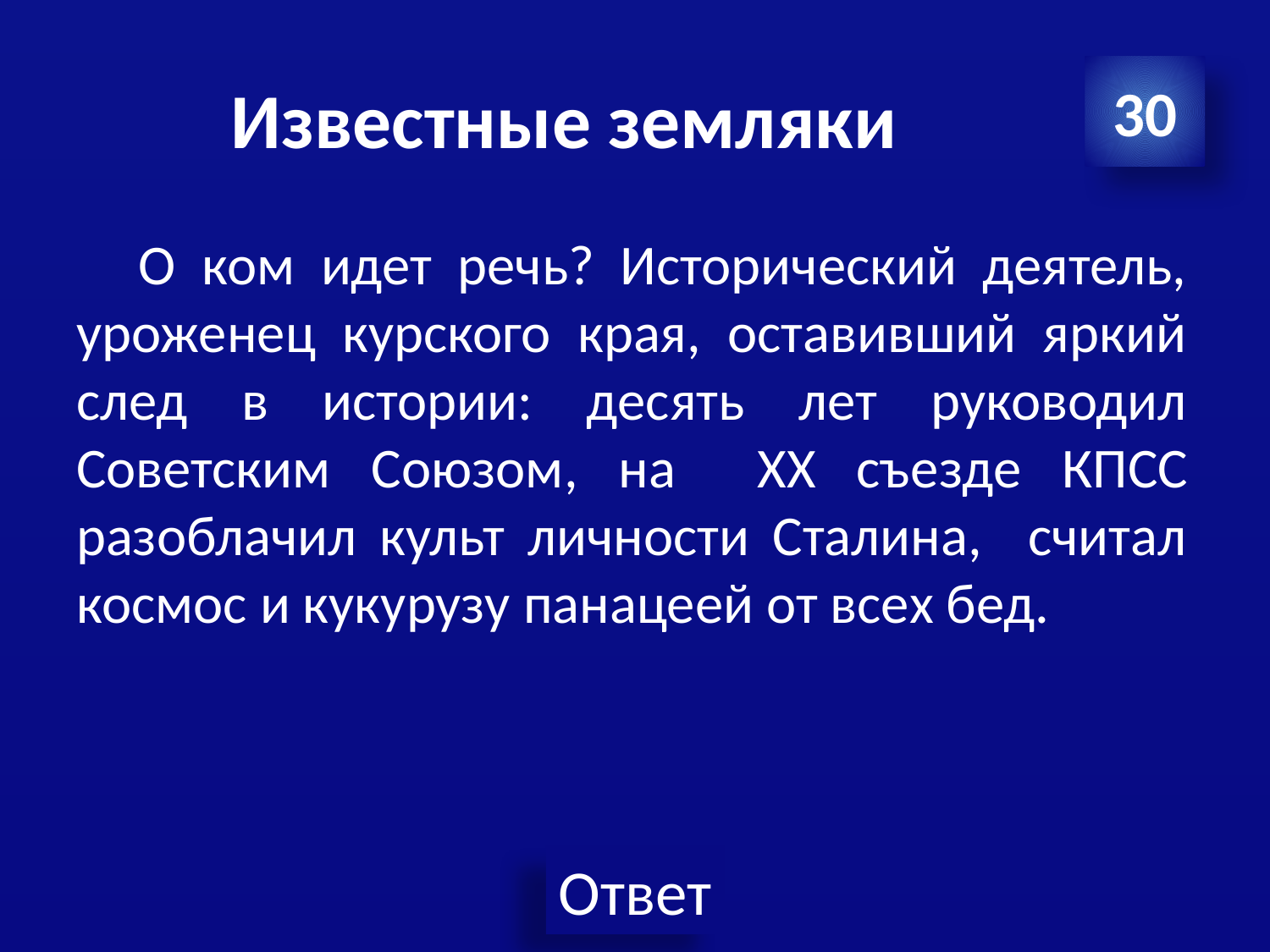

# Известные земляки
30
О ком идет речь? Исторический деятель, уроженец курского края, оставивший яркий след в истории: десять лет руководил Советским Союзом, на  XX съезде КПСС разоблачил культ личности Сталина,  считал космос и кукурузу панацеей от всех бед.